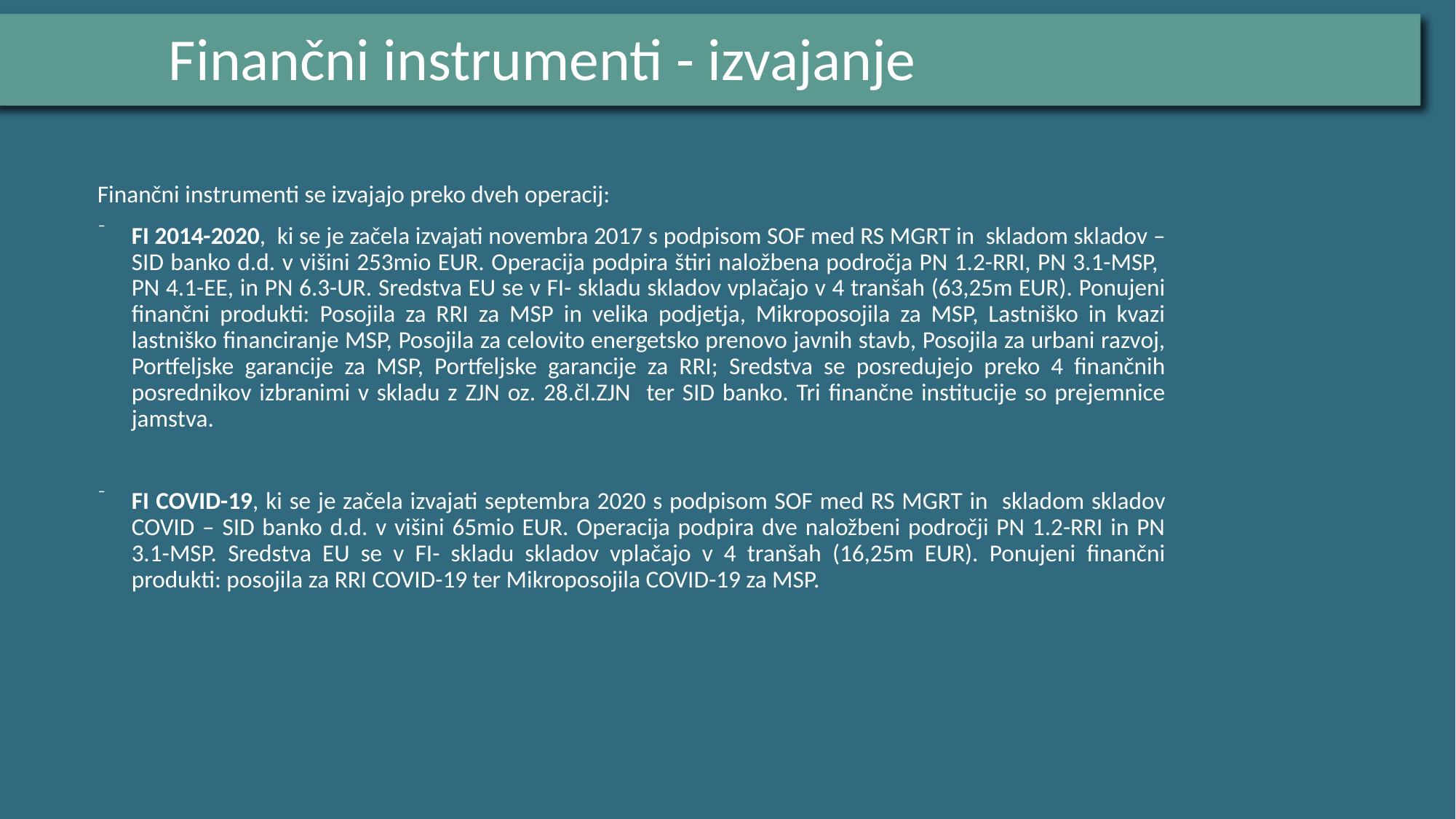

# Finančni instrumenti - izvajanje
Finančni instrumenti se izvajajo preko dveh operacij:
FI 2014-2020,  ki se je začela izvajati novembra 2017 s podpisom SOF med RS MGRT in  skladom skladov – SID banko d.d. v višini 253mio EUR. Operacija podpira štiri naložbena področja PN 1.2-RRI, PN 3.1-MSP,  PN 4.1-EE, in PN 6.3-UR. Sredstva EU se v FI- skladu skladov vplačajo v 4 tranšah (63,25m EUR). Ponujeni finančni produkti: Posojila za RRI za MSP in velika podjetja, Mikroposojila za MSP, Lastniško in kvazi lastniško financiranje MSP, Posojila za celovito energetsko prenovo javnih stavb, Posojila za urbani razvoj, Portfeljske garancije za MSP, Portfeljske garancije za RRI; Sredstva se posredujejo preko 4 finančnih posrednikov izbranimi v skladu z ZJN oz. 28.čl.ZJN  ter SID banko. Tri finančne institucije so prejemnice jamstva.

FI COVID-19, ki se je začela izvajati septembra 2020 s podpisom SOF med RS MGRT in  skladom skladov COVID – SID banko d.d. v višini 65mio EUR. Operacija podpira dve naložbeni področji PN 1.2-RRI in PN 3.1-MSP. Sredstva EU se v FI- skladu skladov vplačajo v 4 tranšah (16,25m EUR). Ponujeni finančni produkti: posojila za RRI COVID-19 ter Mikroposojila COVID-19 za MSP.